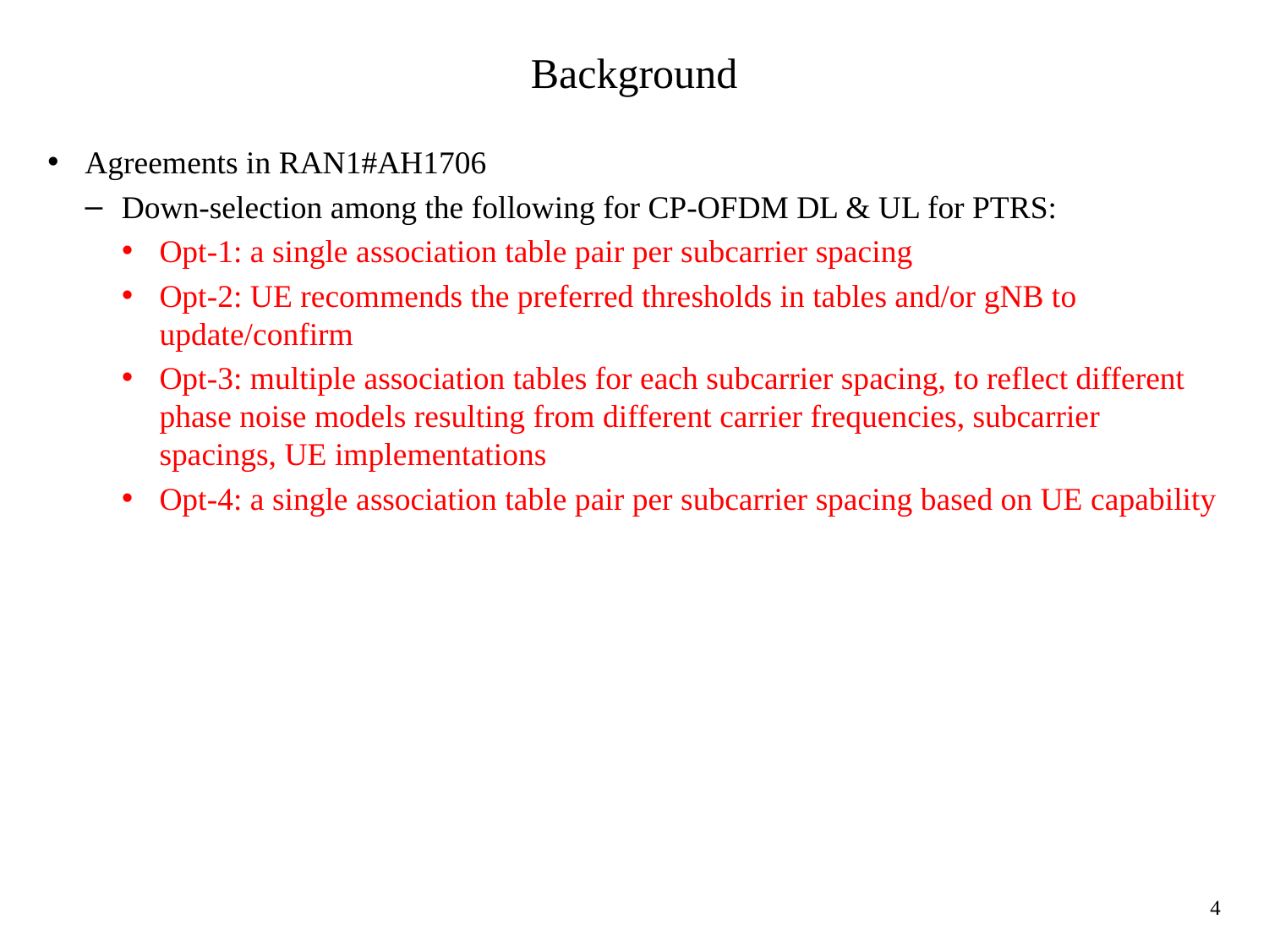

# Background
Agreements in RAN1#AH1706
Down-selection among the following for CP-OFDM DL & UL for PTRS:
Opt-1: a single association table pair per subcarrier spacing
Opt-2: UE recommends the preferred thresholds in tables and/or gNB to update/confirm
Opt-3: multiple association tables for each subcarrier spacing, to reflect different phase noise models resulting from different carrier frequencies, subcarrier spacings, UE implementations
Opt-4: a single association table pair per subcarrier spacing based on UE capability

4